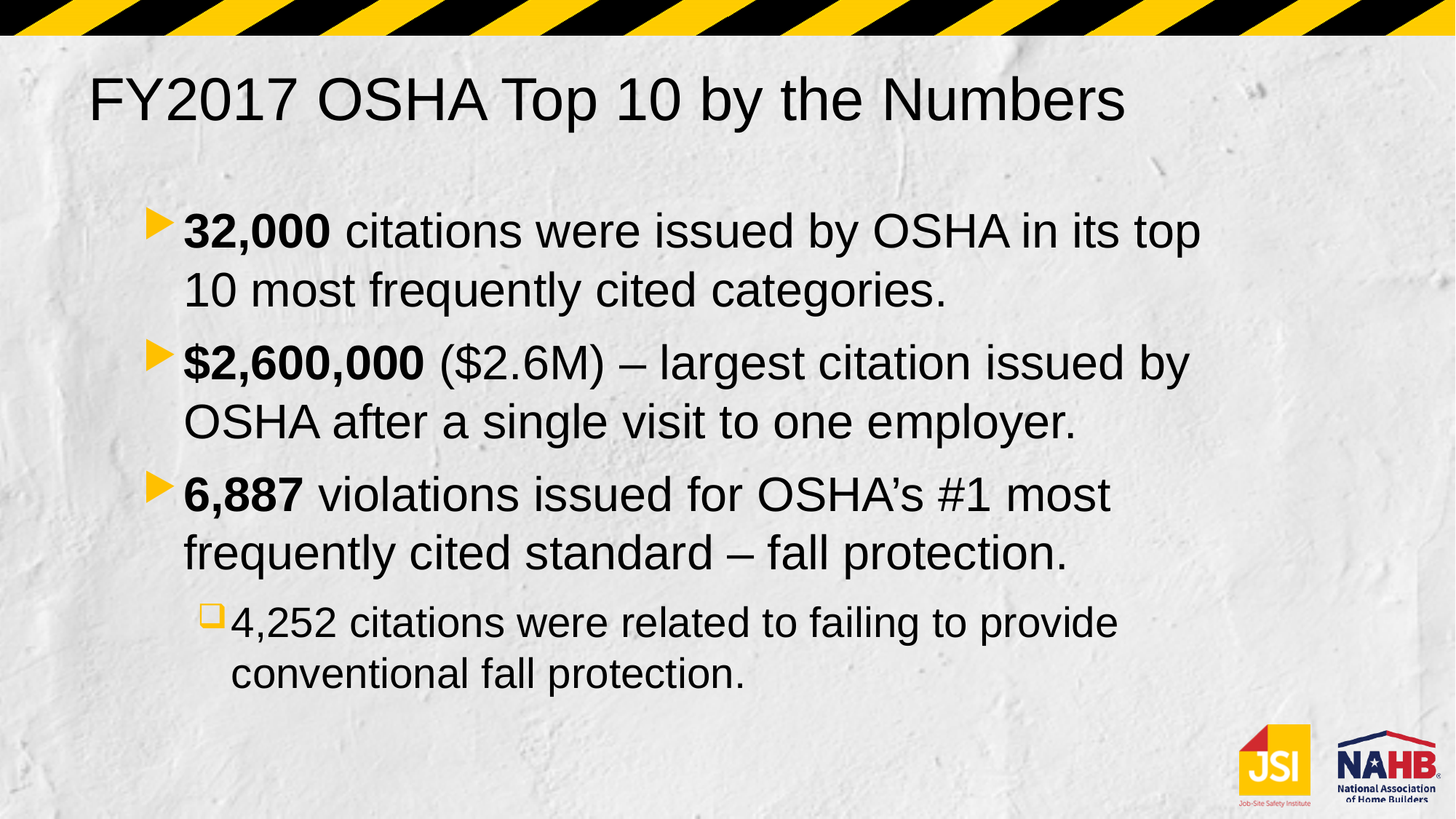

# FY2017 OSHA Top 10 by the Numbers
32,000 citations were issued by OSHA in its top 10 most frequently cited categories.
$2,600,000 ($2.6M) – largest citation issued by OSHA after a single visit to one employer.
6,887 violations issued for OSHA’s #1 most frequently cited standard – fall protection.
4,252 citations were related to failing to provide conventional fall protection.